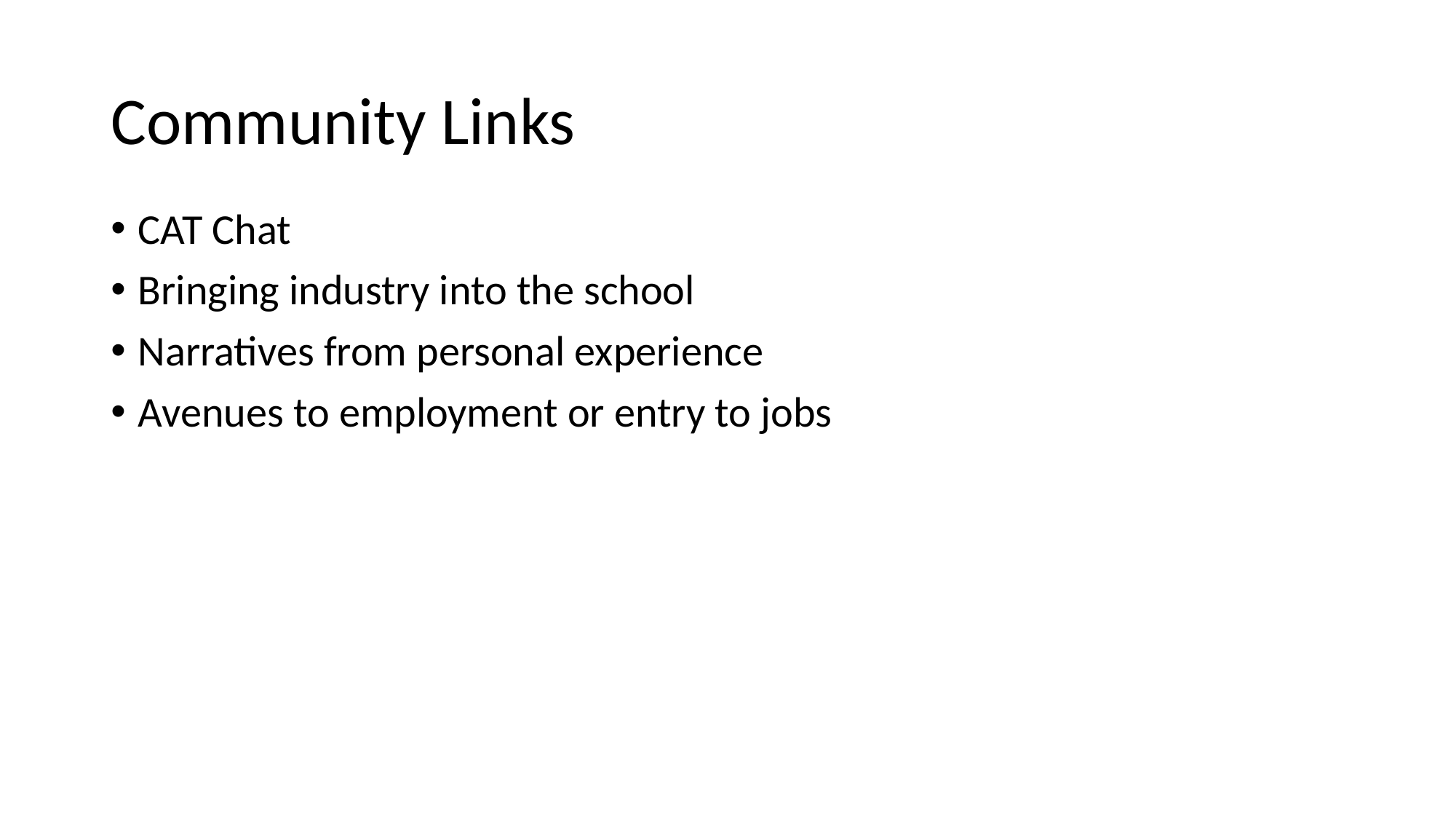

# Community Links
CAT Chat
Bringing industry into the school
Narratives from personal experience
Avenues to employment or entry to jobs